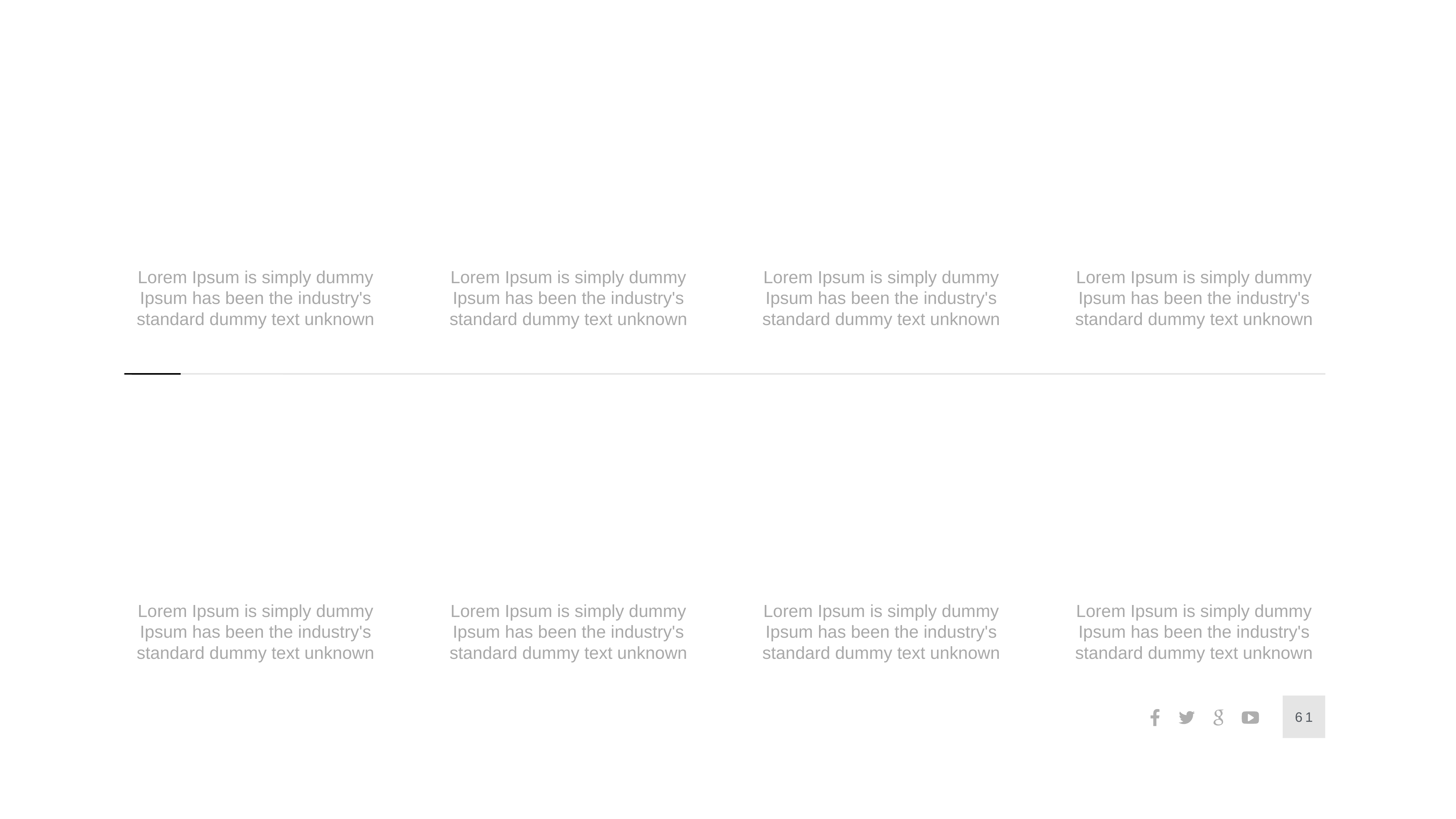

Lorem Ipsum is simply dummy Ipsum has been the industry's standard dummy text unknown
Lorem Ipsum is simply dummy Ipsum has been the industry's standard dummy text unknown
Lorem Ipsum is simply dummy Ipsum has been the industry's standard dummy text unknown
Lorem Ipsum is simply dummy Ipsum has been the industry's standard dummy text unknown

Lorem Ipsum is simply dummy Ipsum has been the industry's standard dummy text unknown
Lorem Ipsum is simply dummy Ipsum has been the industry's standard dummy text unknown
Lorem Ipsum is simply dummy Ipsum has been the industry's standard dummy text unknown
Lorem Ipsum is simply dummy Ipsum has been the industry's standard dummy text unknown
61